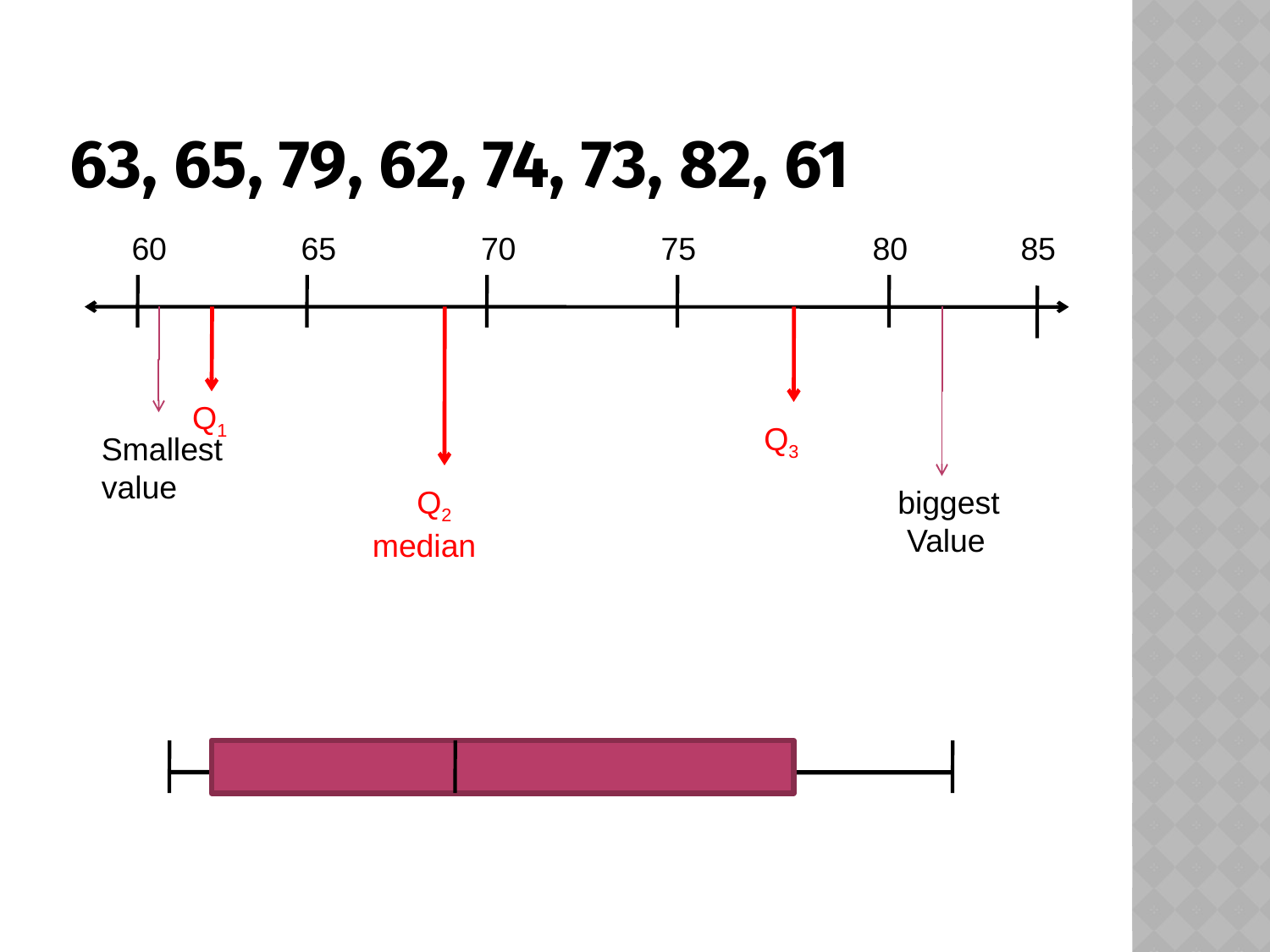

# 63, 65, 79, 62, 74, 73, 82, 61
60
65
70
75
80
85

Q1

Q3
Smallest
value
     Q2 median
biggest
 Value